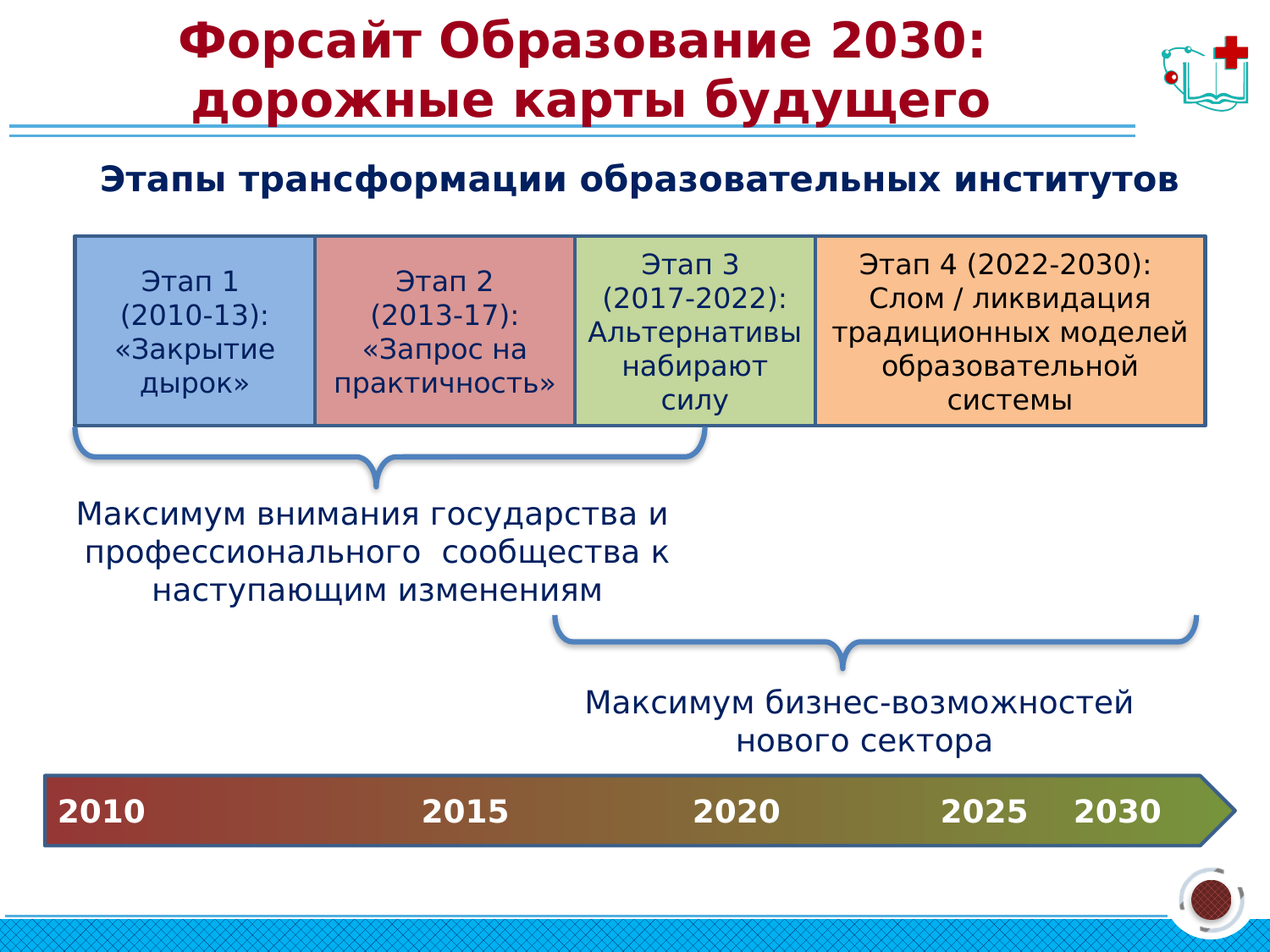

# Форсайт Образование 2030: дорожные карты будущего

Этапы трансформации образовательных институтов
Этап 1
(2010-13): «Закрытие дырок»
Этап 2
(2013-17): «Запрос на практичность»
Этап 3
(2017-2022): Альтернативы набирают силу
Этап 4 (2022-2030):
Слом / ликвидация традиционных моделей образовательной системы

Максимум внимания государства и
профессионального  сообщества к наступающим изменениям
Максимум бизнес-возможностей
нового сектора
2010		          2015		2020	           2025	2030